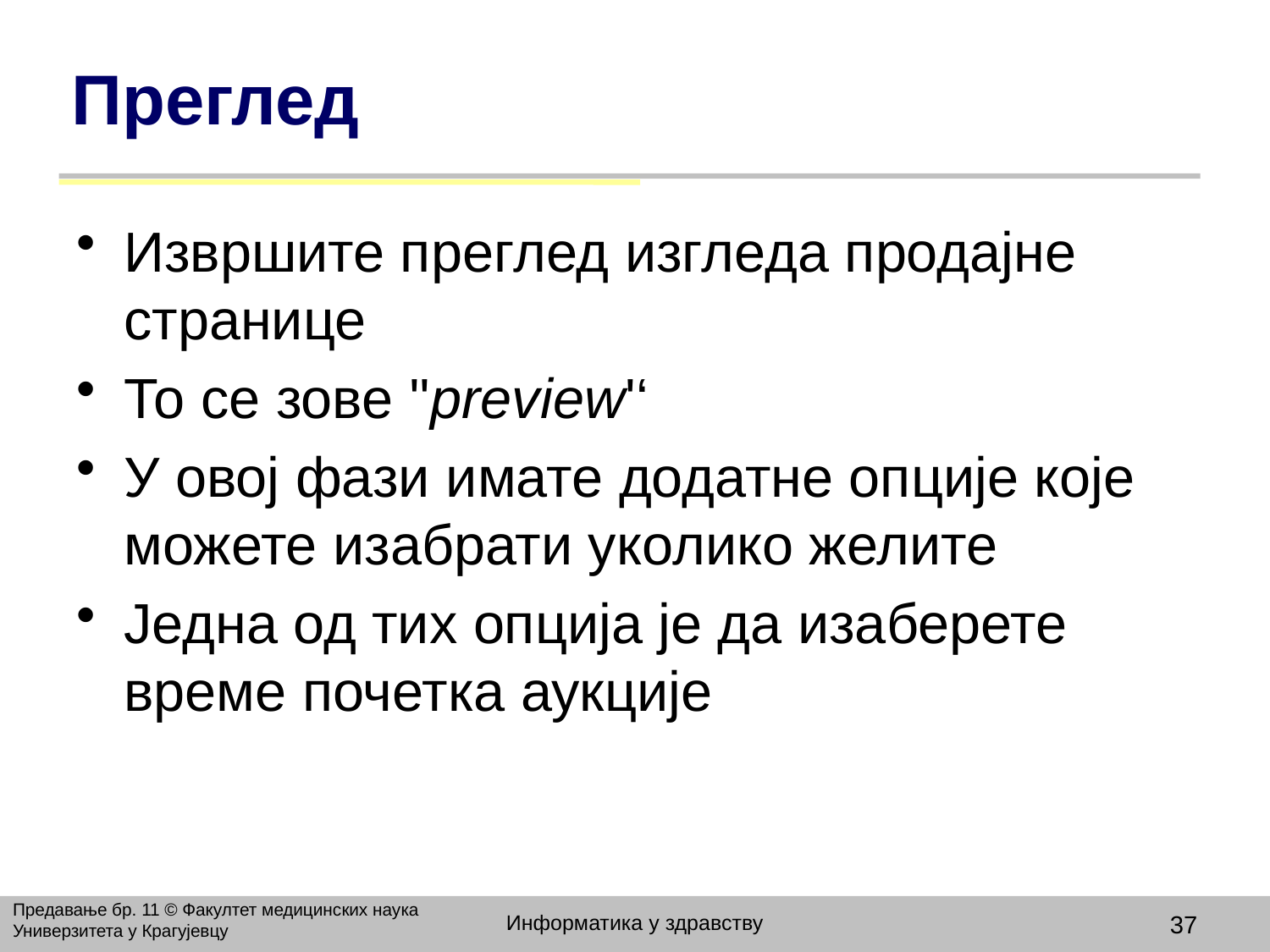

# Преглед
Извршите преглед изгледа продајне странице
То се зове ''preview'‘
У овој фази имате додатне опције које можете изабрати уколико желите
Једна од тих опција је да изаберете време почетка аукције
Предавање бр. 11 © Факултет медицинских наука Универзитета у Крагујевцу
Информатика у здравству
37